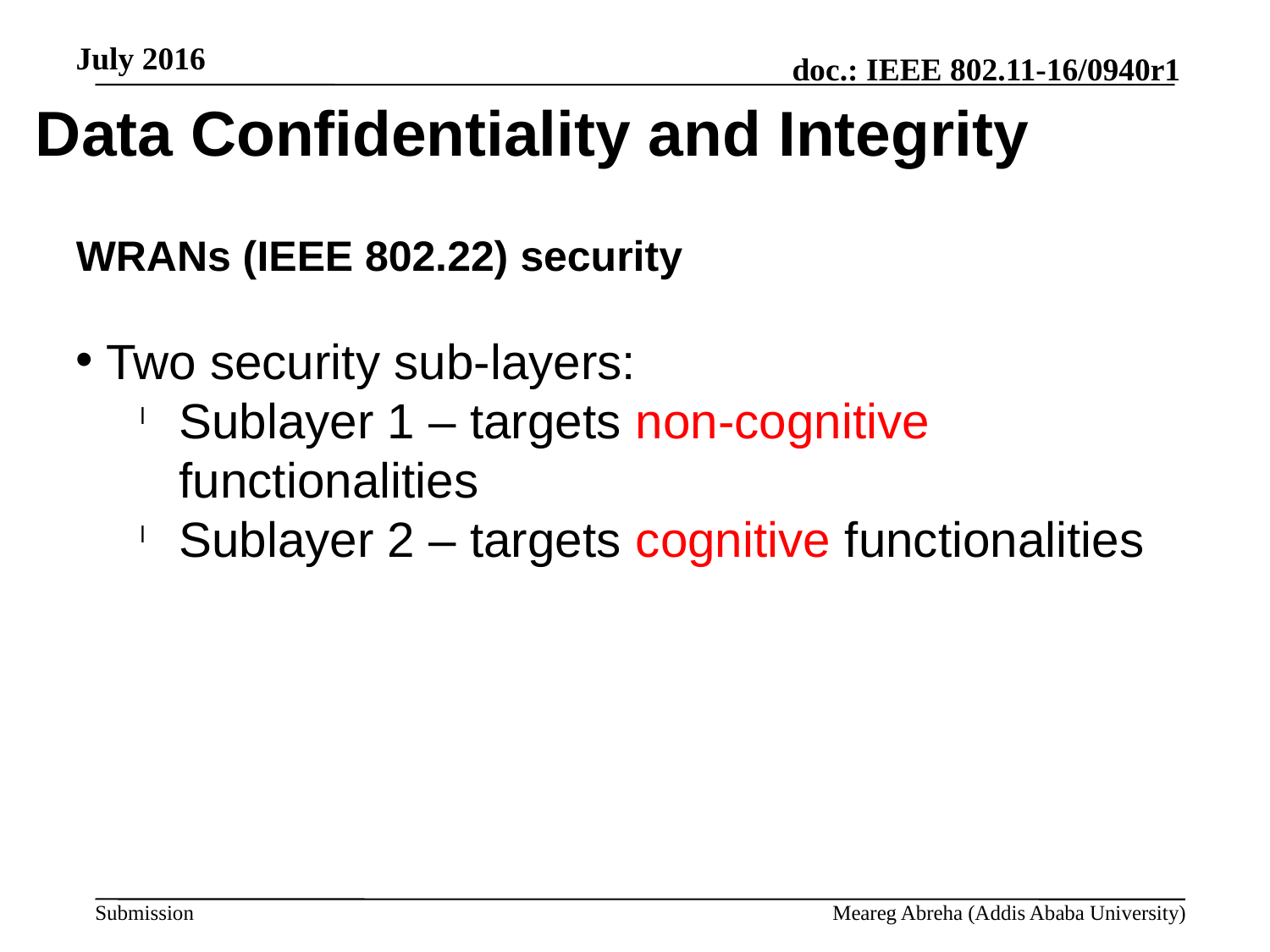

July 2016

Data Confidentiality and Integrity
WRANs (IEEE 802.22) security

Two security sub-layers:
Sublayer 1 – targets non-cognitive functionalities
Sublayer 2 – targets cognitive functionalities
Meareg Abreha (Addis Ababa University)